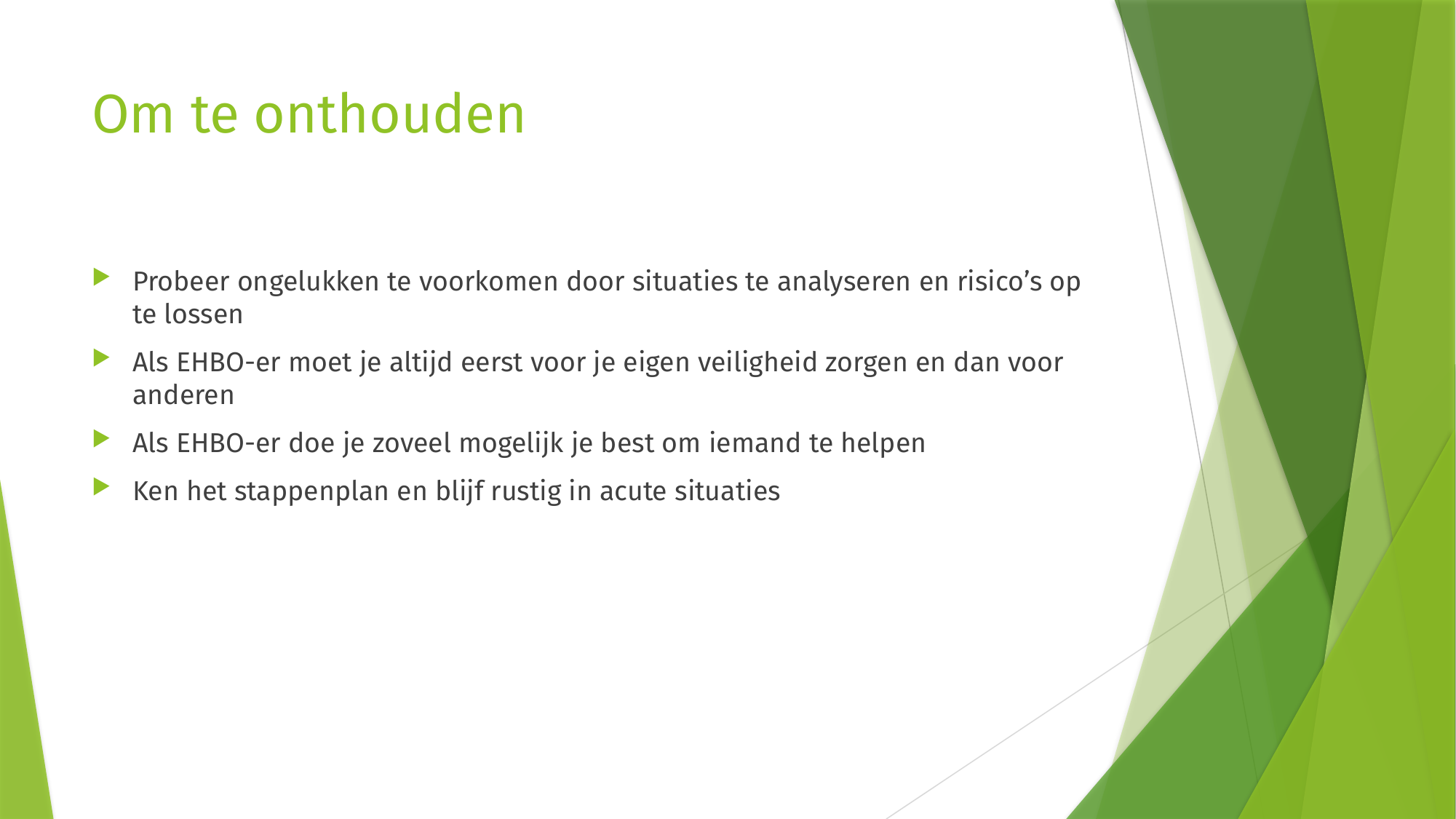

# Om te onthouden
Probeer ongelukken te voorkomen door situaties te analyseren en risico’s op te lossen
Als EHBO-er moet je altijd eerst voor je eigen veiligheid zorgen en dan voor anderen
Als EHBO-er doe je zoveel mogelijk je best om iemand te helpen
Ken het stappenplan en blijf rustig in acute situaties